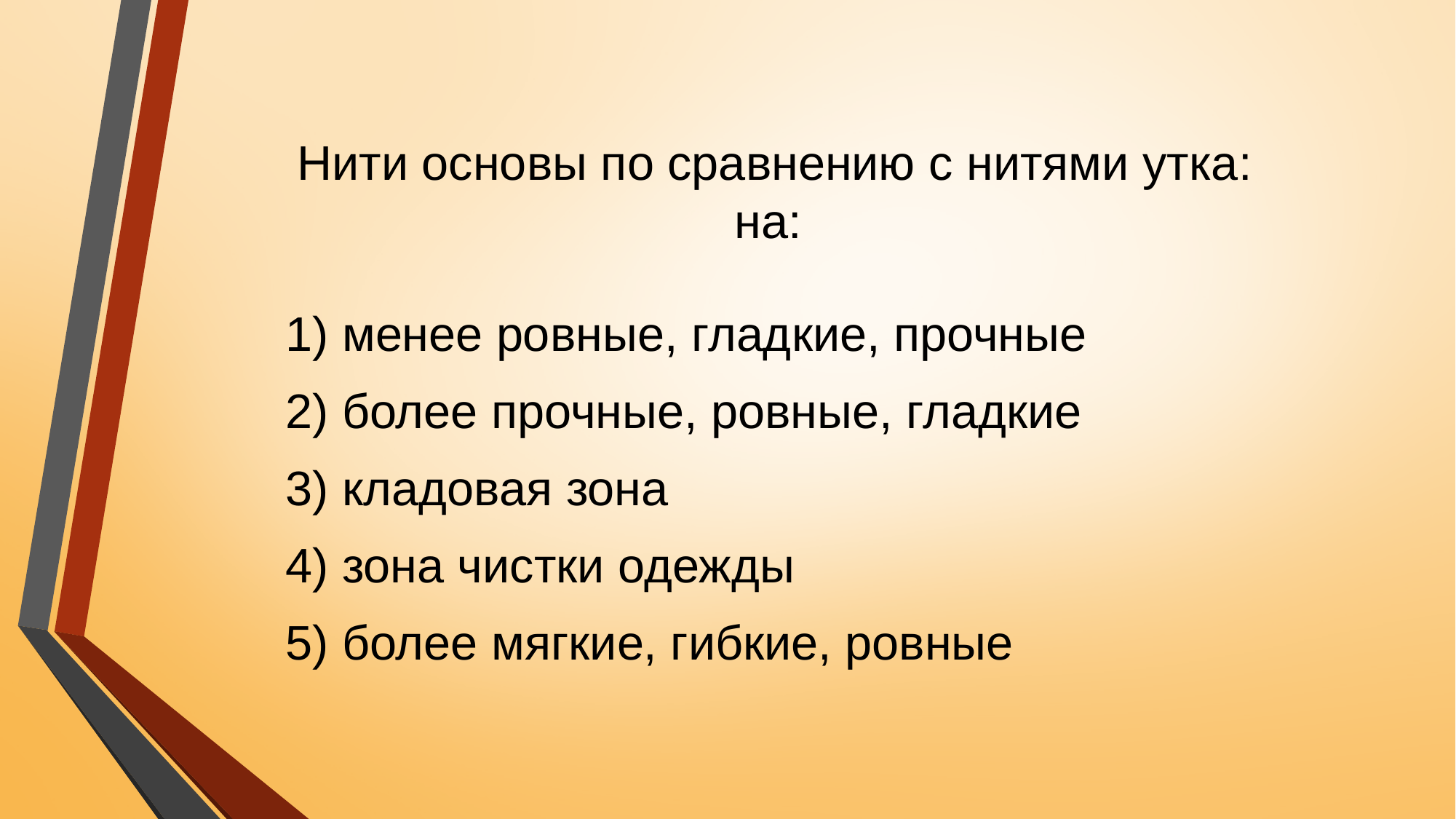

# Нити основы по сравнению с нитями утка: на:
1) менее ровные, гладкие, прочные
2) более прочные, ровные, гладкие
3) кладовая зона
4) зона чистки одежды
5) более мягкие, гибкие, ровные